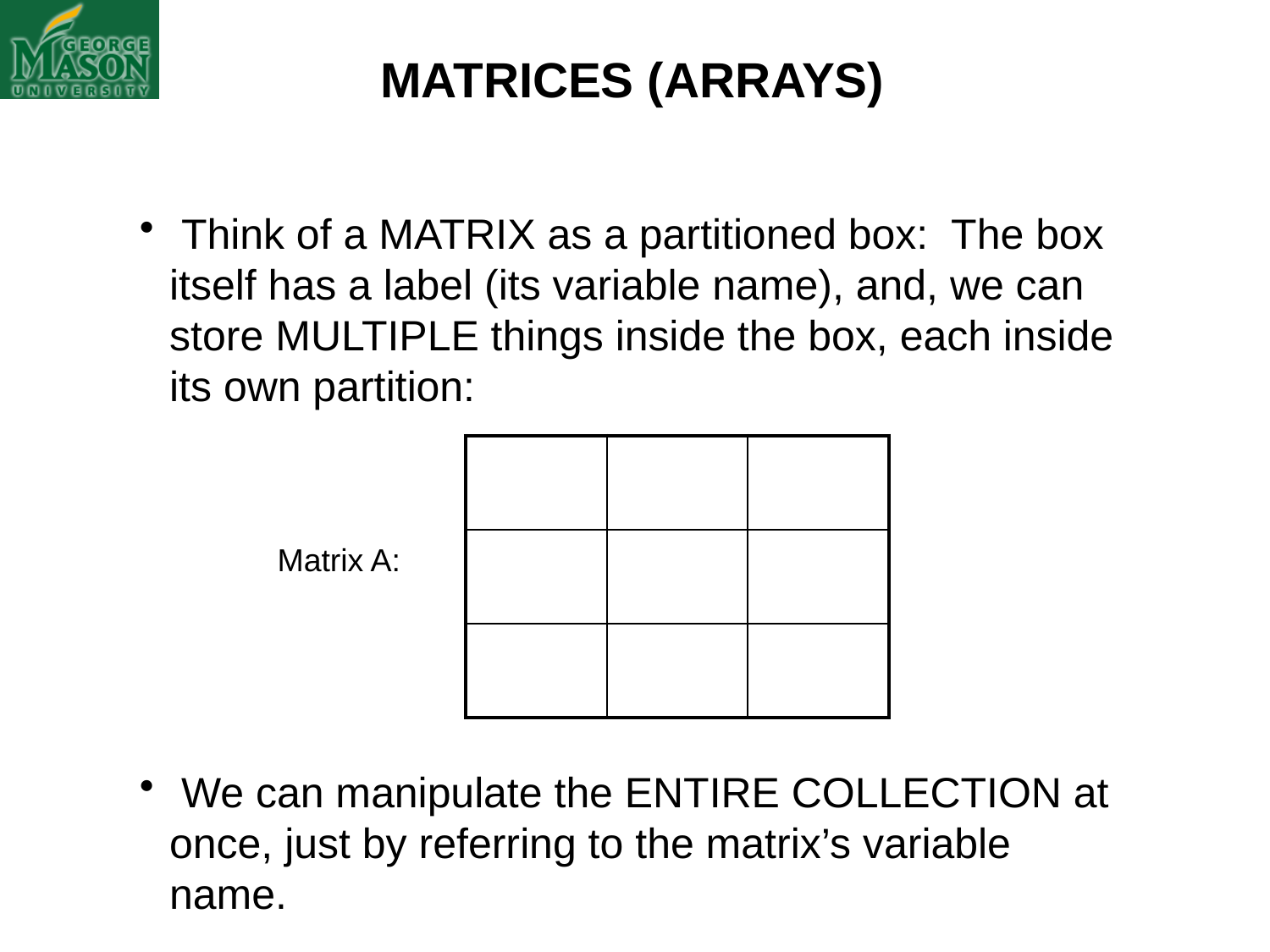

MATRICES (ARRAYS)
 Think of a MATRIX as a partitioned box:  The box itself has a label (its variable name), and, we can store MULTIPLE things inside the box, each inside its own partition:

 We can manipulate the ENTIRE COLLECTION at once, just by referring to the matrix’s variable name.
|  |  |  |
| --- | --- | --- |
|  |  |  |
|  |  |  |
Matrix A: